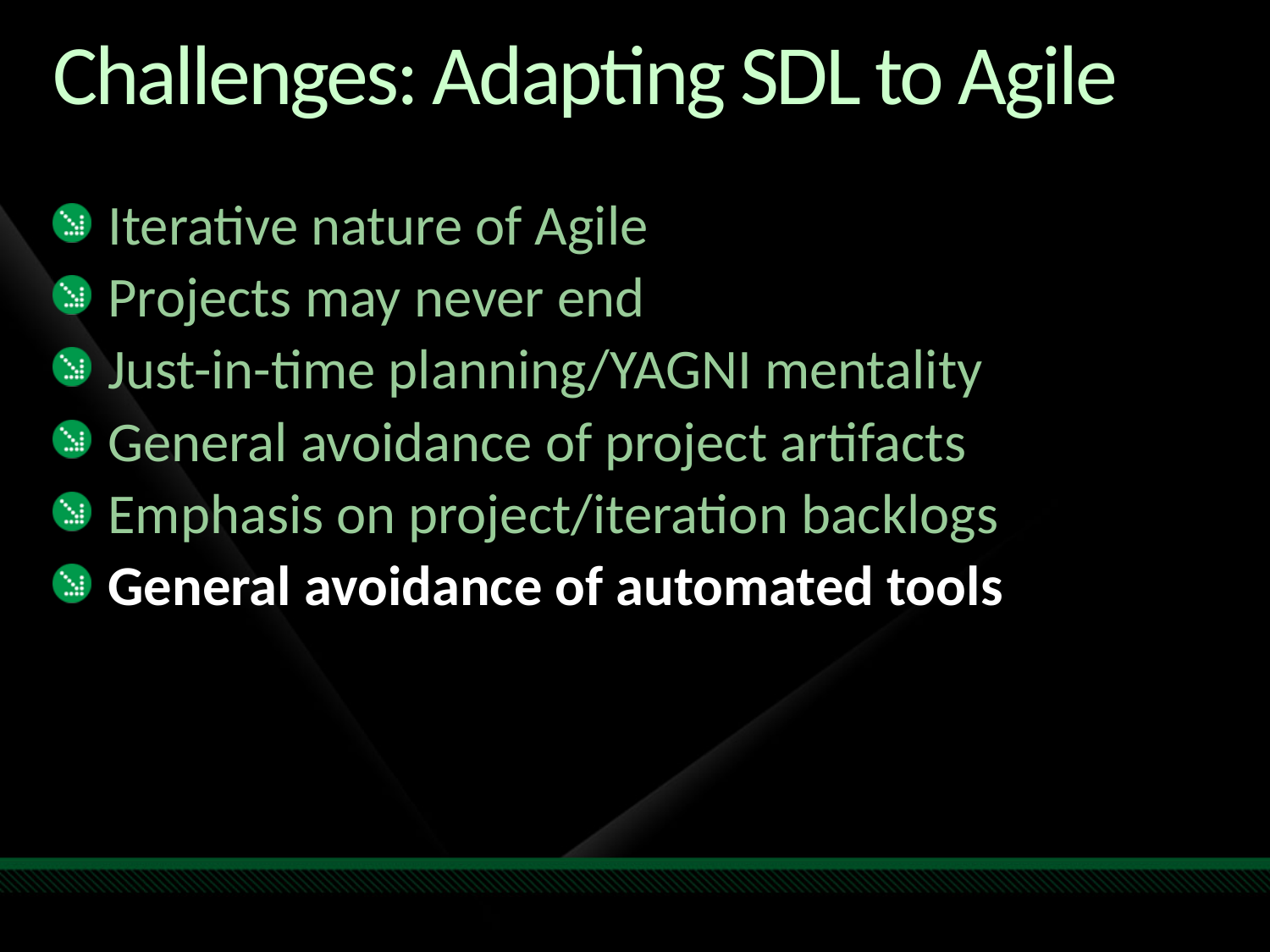

# Challenges: Adapting SDL to Agile
Iterative nature of Agile
Projects may never end
Just-in-time planning/YAGNI mentality
General avoidance of project artifacts
Emphasis on project/iteration backlogs
General avoidance of automated tools